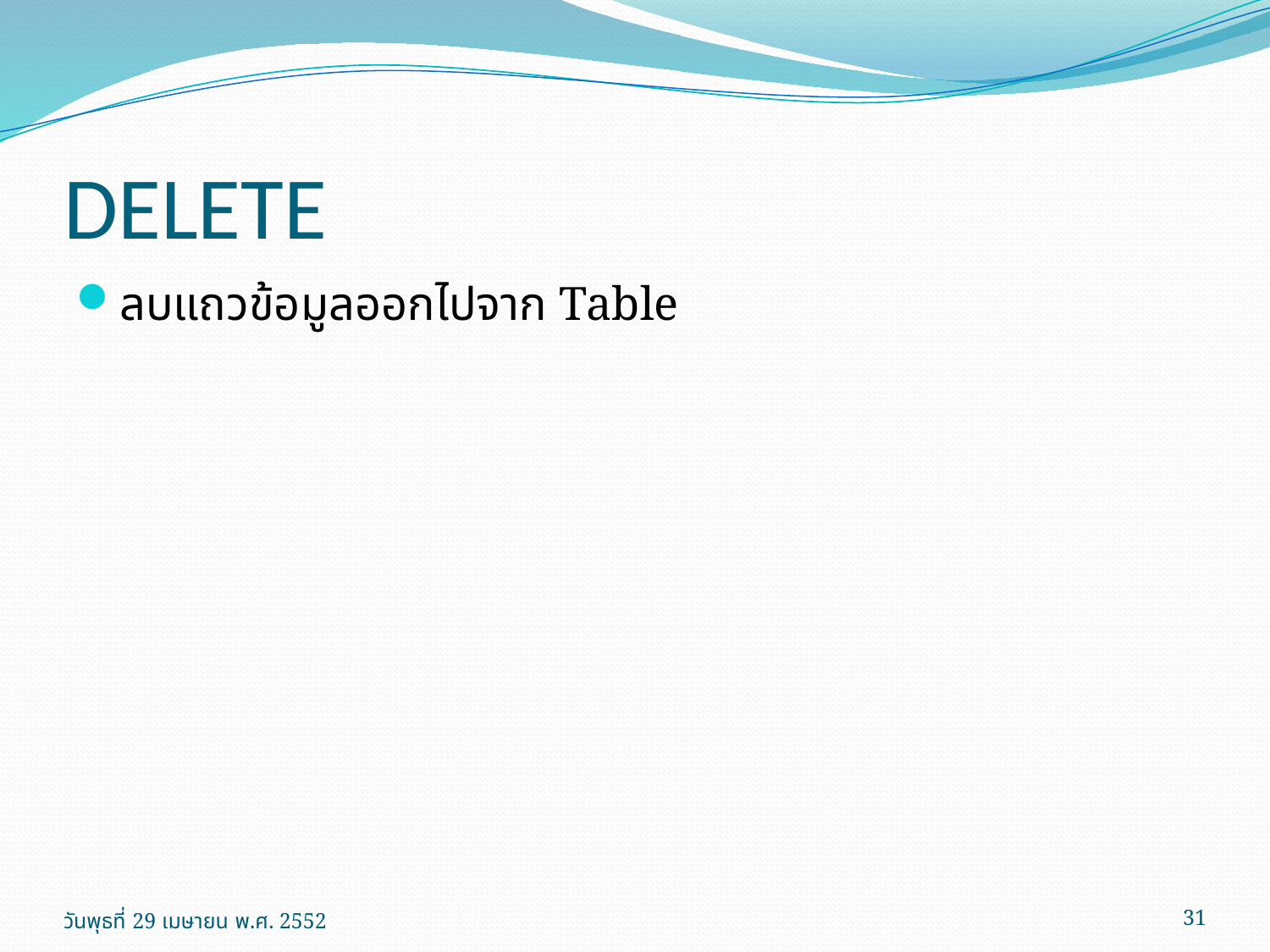

# DELETE
ลบแถวข้อมูลออกไปจาก Table
วันพุธที่ 29 เมษายน พ.ศ. 2552
31